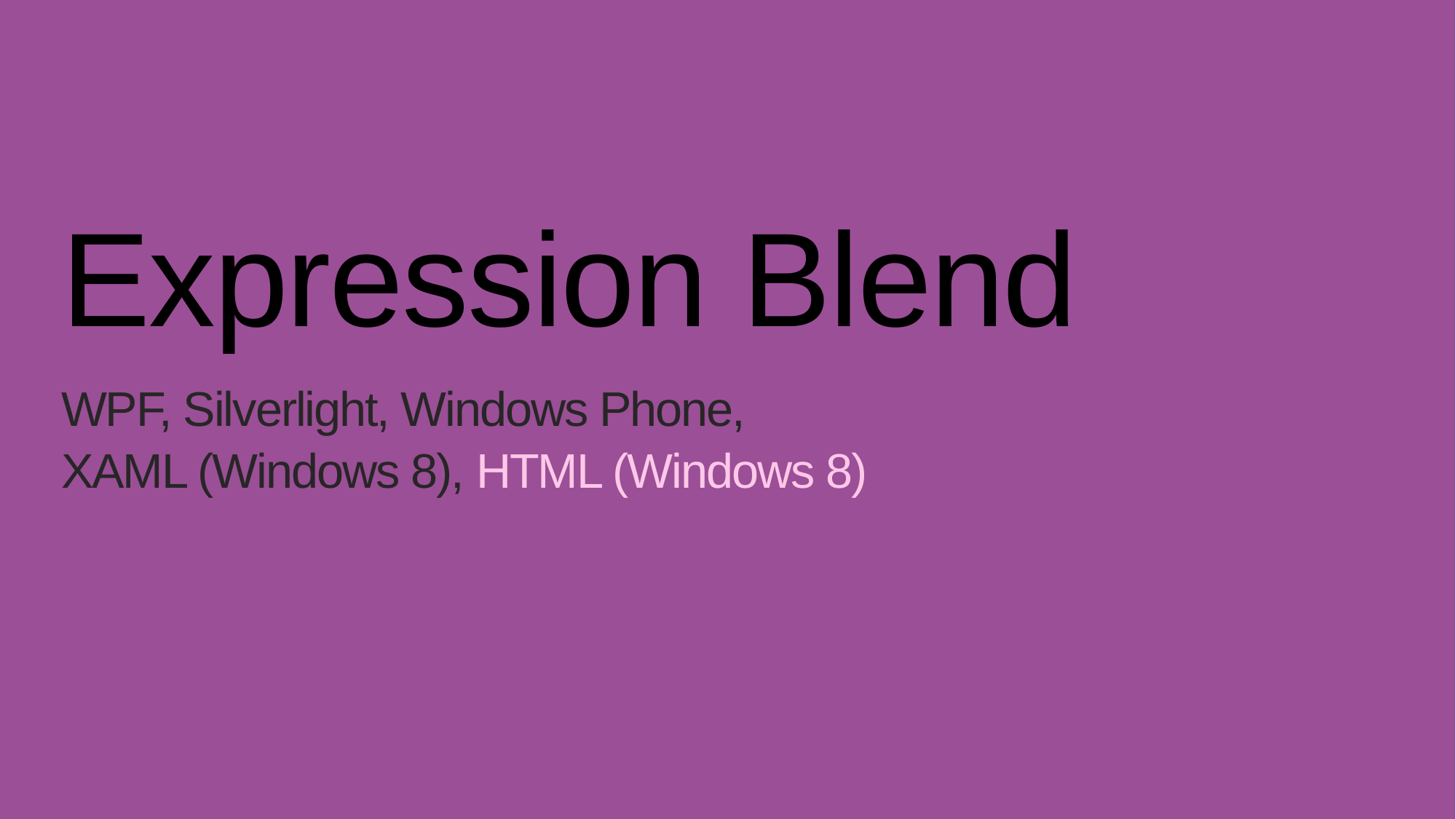

Expression Blend
WPF, Silverlight, Windows Phone,
XAML (Windows 8), HTML (Windows 8)